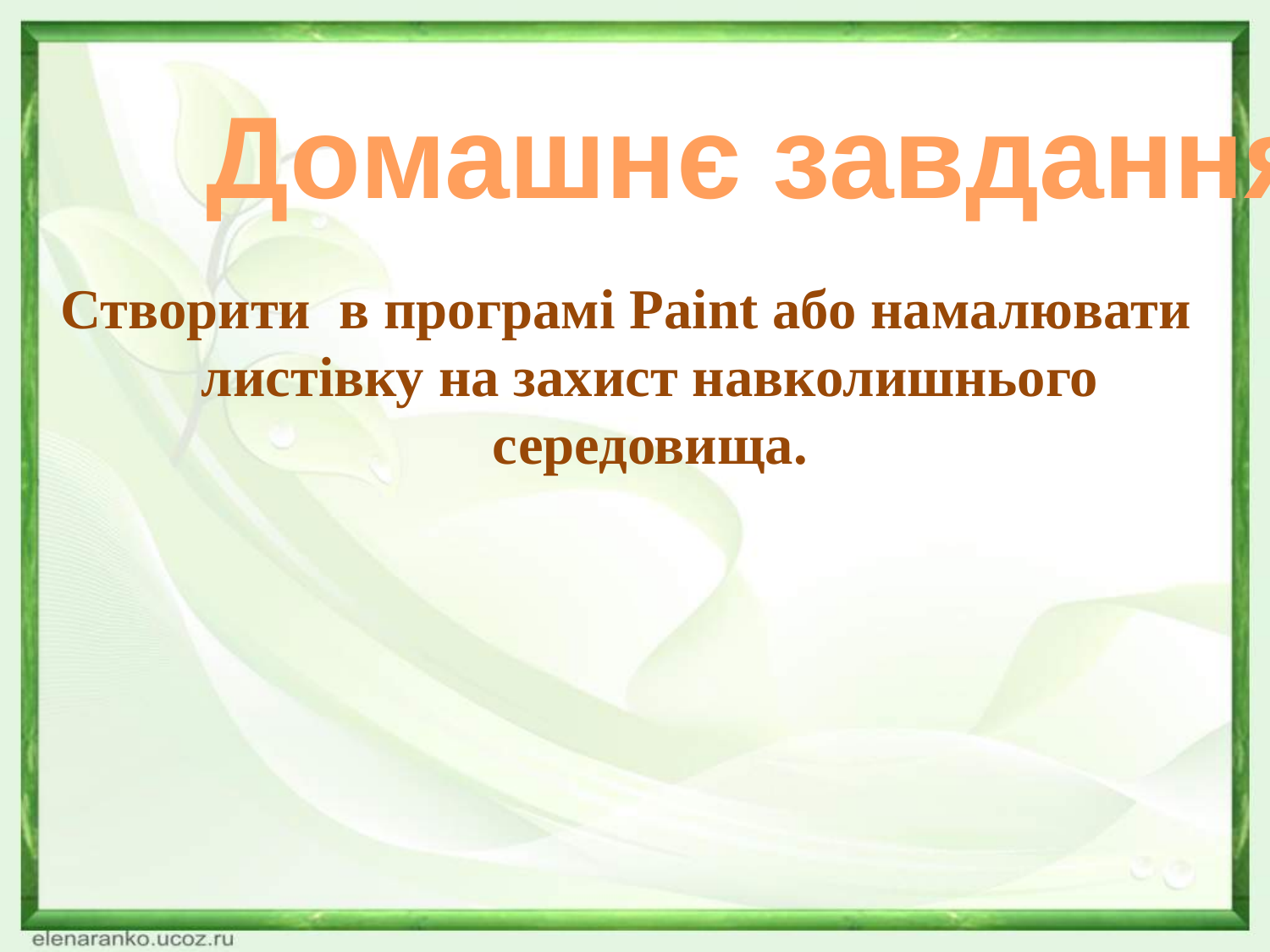

Домашнє завдання
Створити  в програмі Paint або намалювати листівку на захист навколишнього середовища.